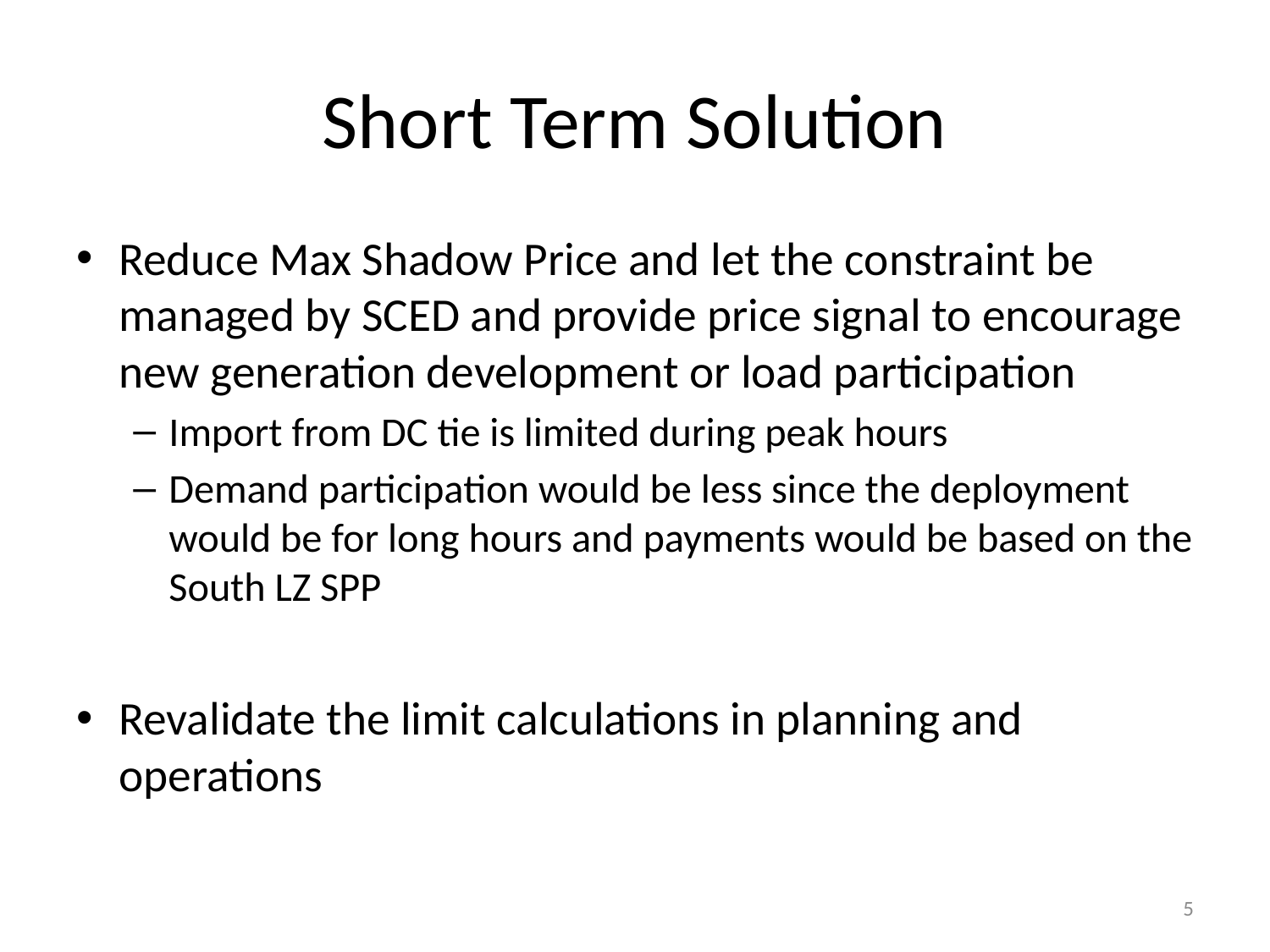

# Short Term Solution
Reduce Max Shadow Price and let the constraint be managed by SCED and provide price signal to encourage new generation development or load participation
Import from DC tie is limited during peak hours
Demand participation would be less since the deployment would be for long hours and payments would be based on the South LZ SPP

Revalidate the limit calculations in planning and operations

5